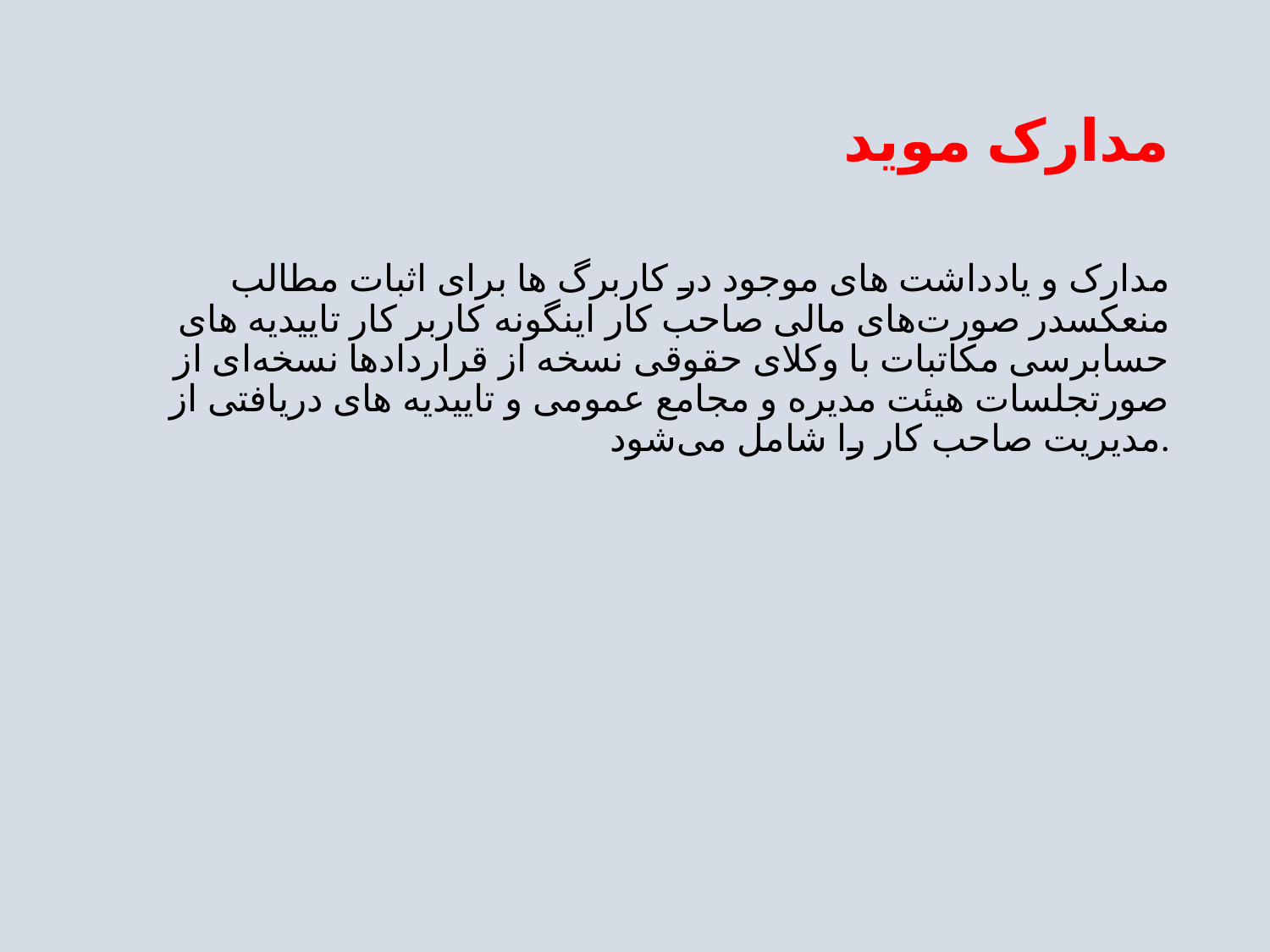

# مدارک موید
مدارک و یادداشت های موجود در کاربرگ ها برای اثبات مطالب منعکسدر صورت‌های مالی صاحب کار اینگونه کاربر کار تاییدیه های حسابرسی مکاتبات با وکلای حقوقی نسخه از قراردادها نسخه‌ای از صورتجلسات هیئت مدیره و مجامع عمومی و تاییدیه های دریافتی از مدیریت صاحب کار را شامل می‌شود.